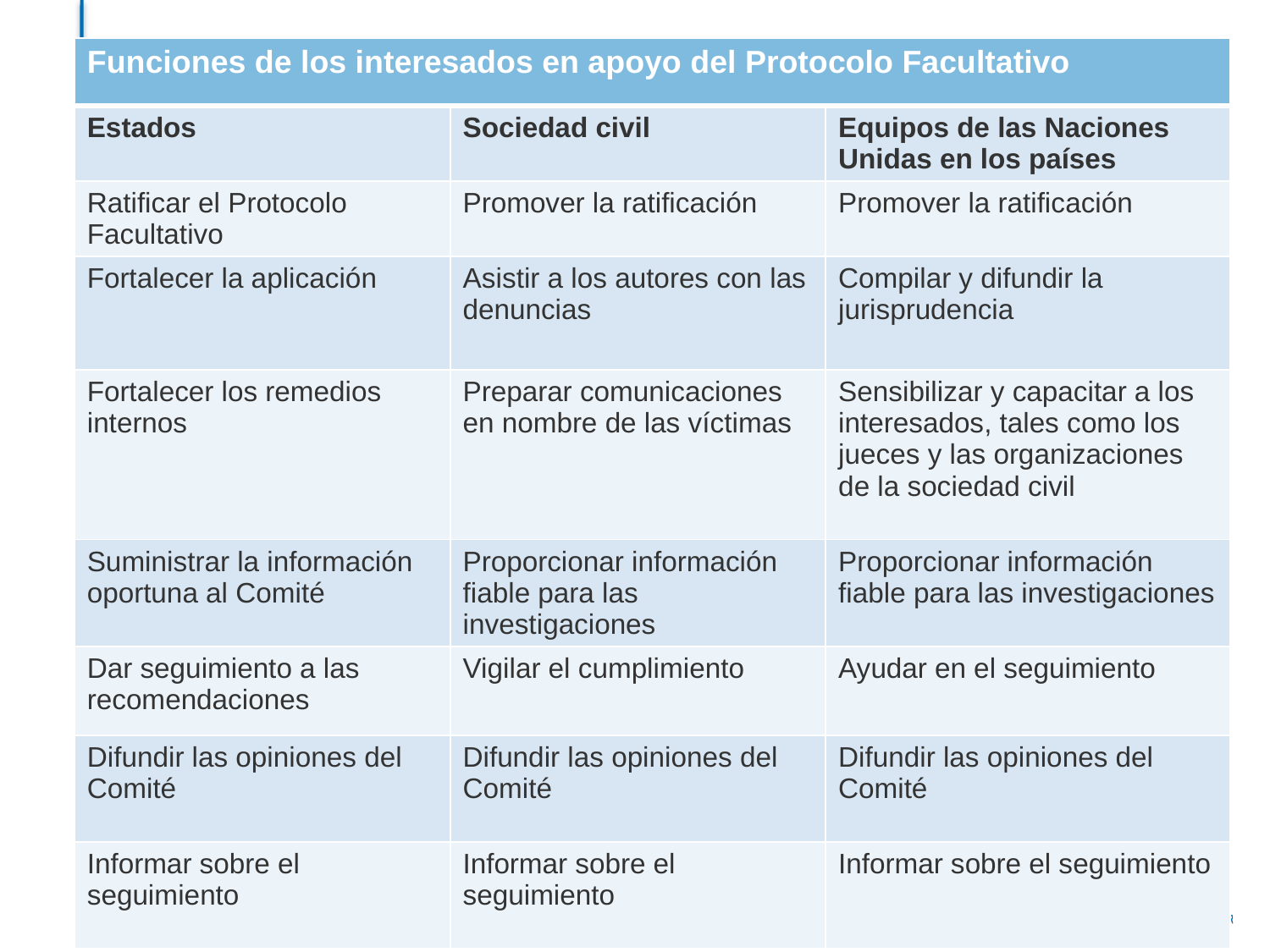

| Funciones de los interesados en apoyo del Protocolo Facultativo |  |  |
| --- | --- | --- |
| Estados | Sociedad civil | Equipos de las Naciones Unidas en los países |
| Ratificar el Protocolo Facultativo | Promover la ratificación | Promover la ratificación |
| Fortalecer la aplicación | Asistir a los autores con las denuncias | Compilar y difundir la jurisprudencia |
| Fortalecer los remedios internos | Preparar comunicaciones en nombre de las víctimas | Sensibilizar y capacitar a los interesados, tales como los jueces y las organizaciones de la sociedad civil |
| Suministrar la información oportuna al Comité | Proporcionar información fiable para las investigaciones | Proporcionar información fiable para las investigaciones |
| Dar seguimiento a las recomendaciones | Vigilar el cumplimiento | Ayudar en el seguimiento |
| Difundir las opiniones del Comité | Difundir las opiniones del Comité | Difundir las opiniones del Comité |
| Informar sobre el seguimiento | Informar sobre el seguimiento | Informar sobre el seguimiento |
#